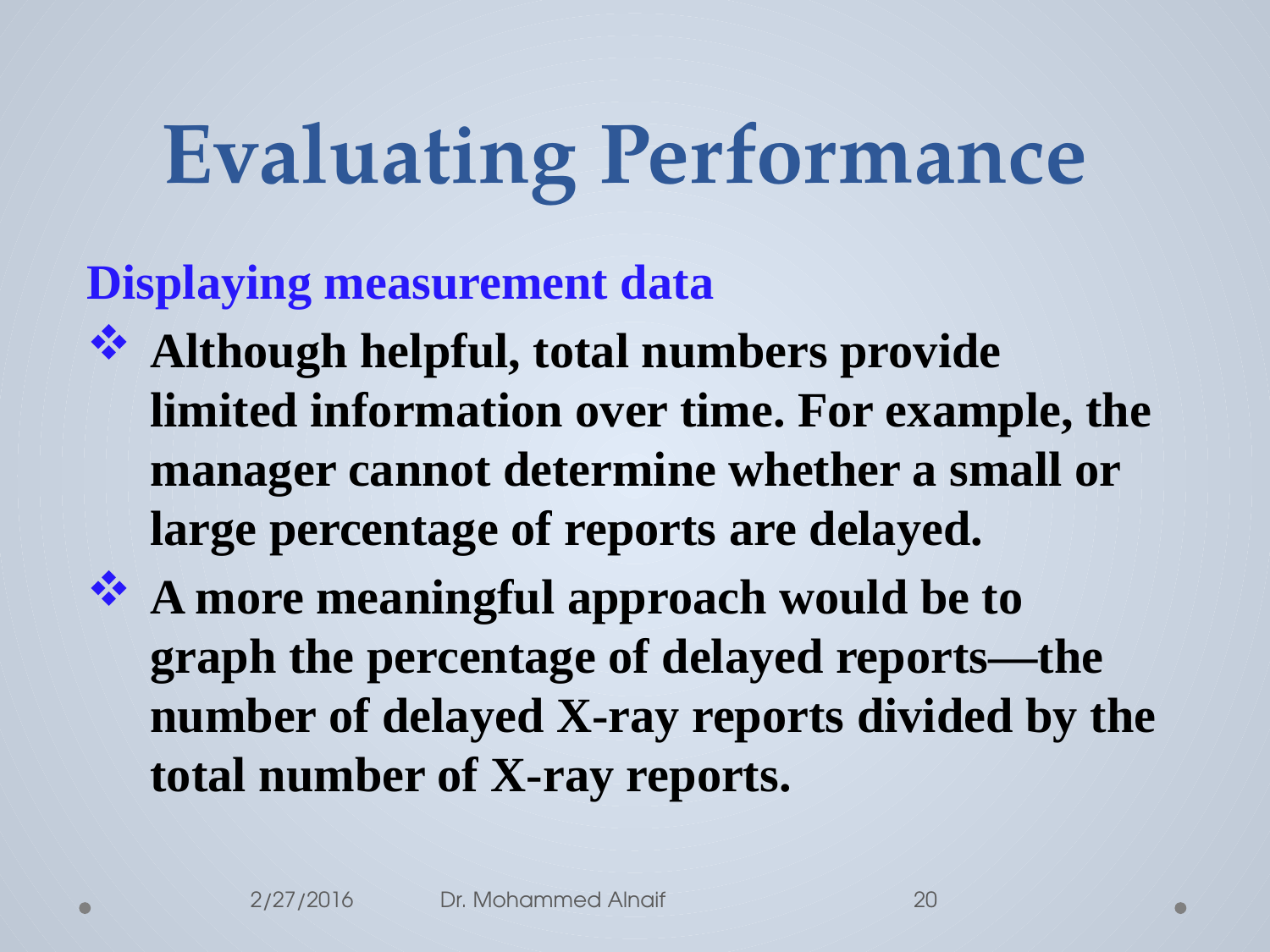

# Evaluating Performance
Displaying measurement data
Although helpful, total numbers provide limited information over time. For example, the manager cannot determine whether a small or large percentage of reports are delayed.
A more meaningful approach would be to graph the percentage of delayed reports—the number of delayed X-ray reports divided by the total number of X-ray reports.

2/27/2016
Dr. Mohammed Alnaif
20